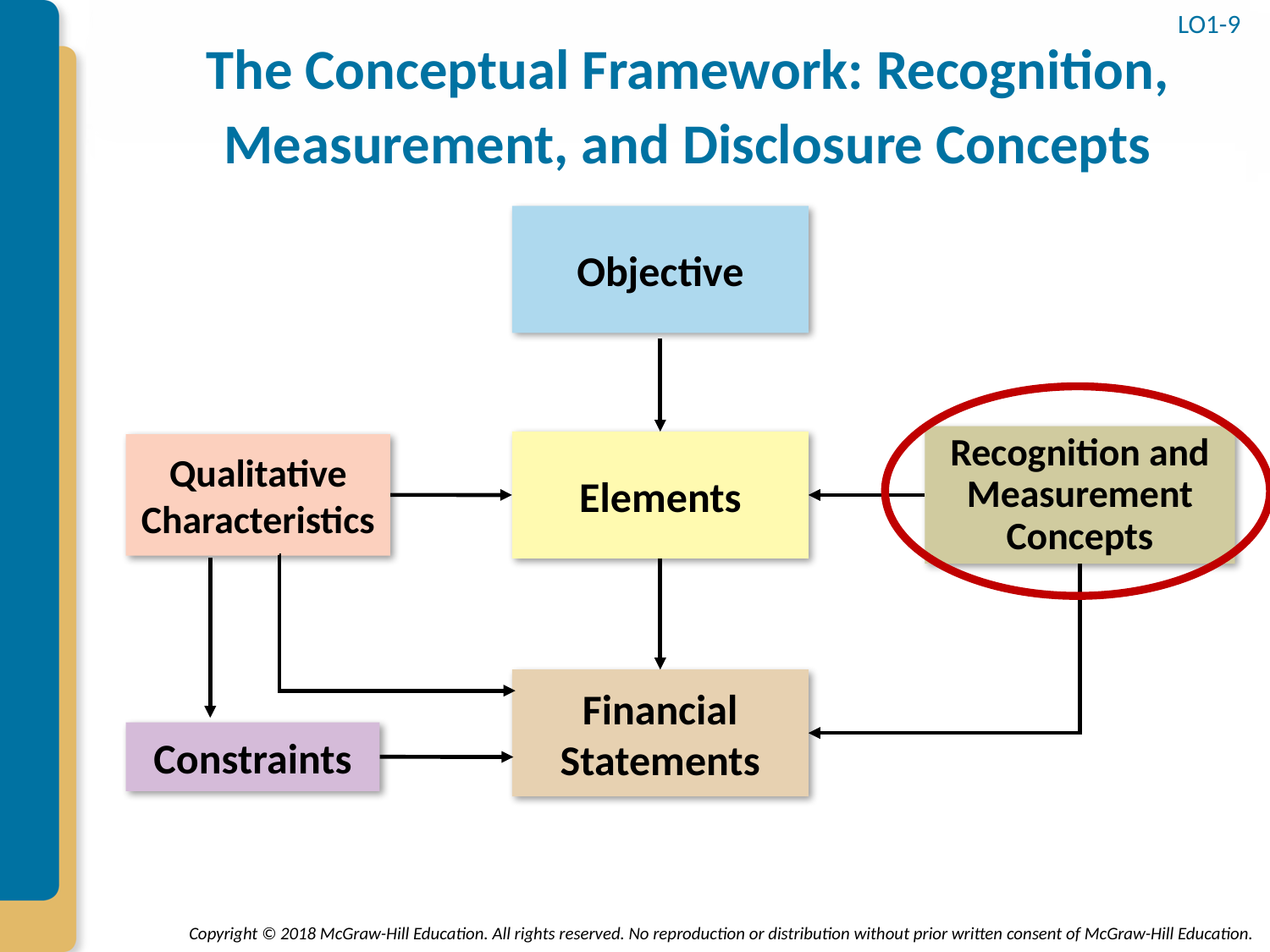

# The Conceptual Framework: Recognition, Measurement, and Disclosure Concepts
LO1-9
Objective

Recognition and
Measurement
Concepts
Elements
Qualitative
Characteristics
Financial
Statements
Constraints